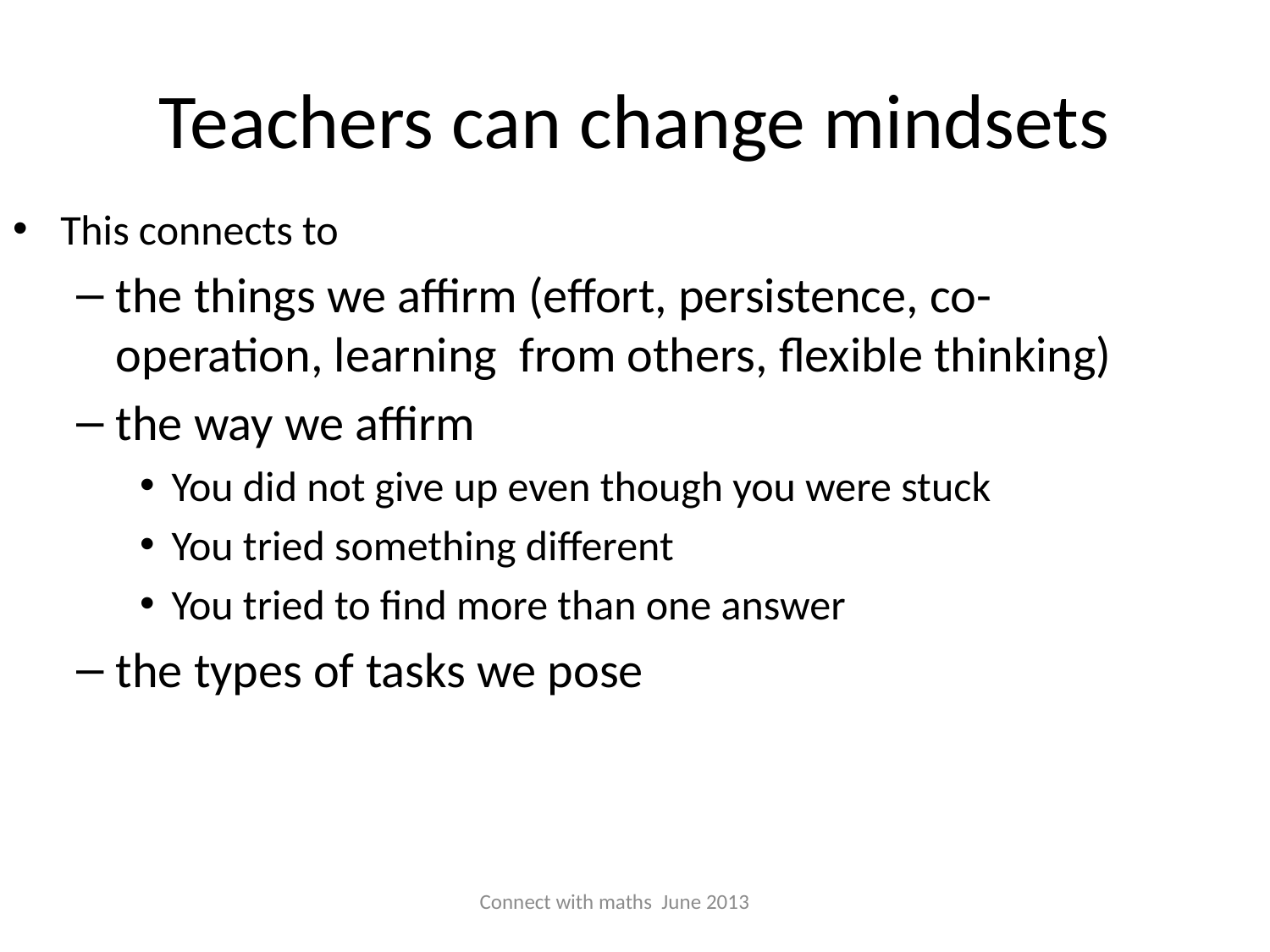

# Teachers can change mindsets
This connects to
the things we affirm (effort, persistence, co-operation, learning  from others, flexible thinking)
the way we affirm
You did not give up even though you were stuck
You tried something different
You tried to find more than one answer
the types of tasks we pose

Connect with maths  June 2013